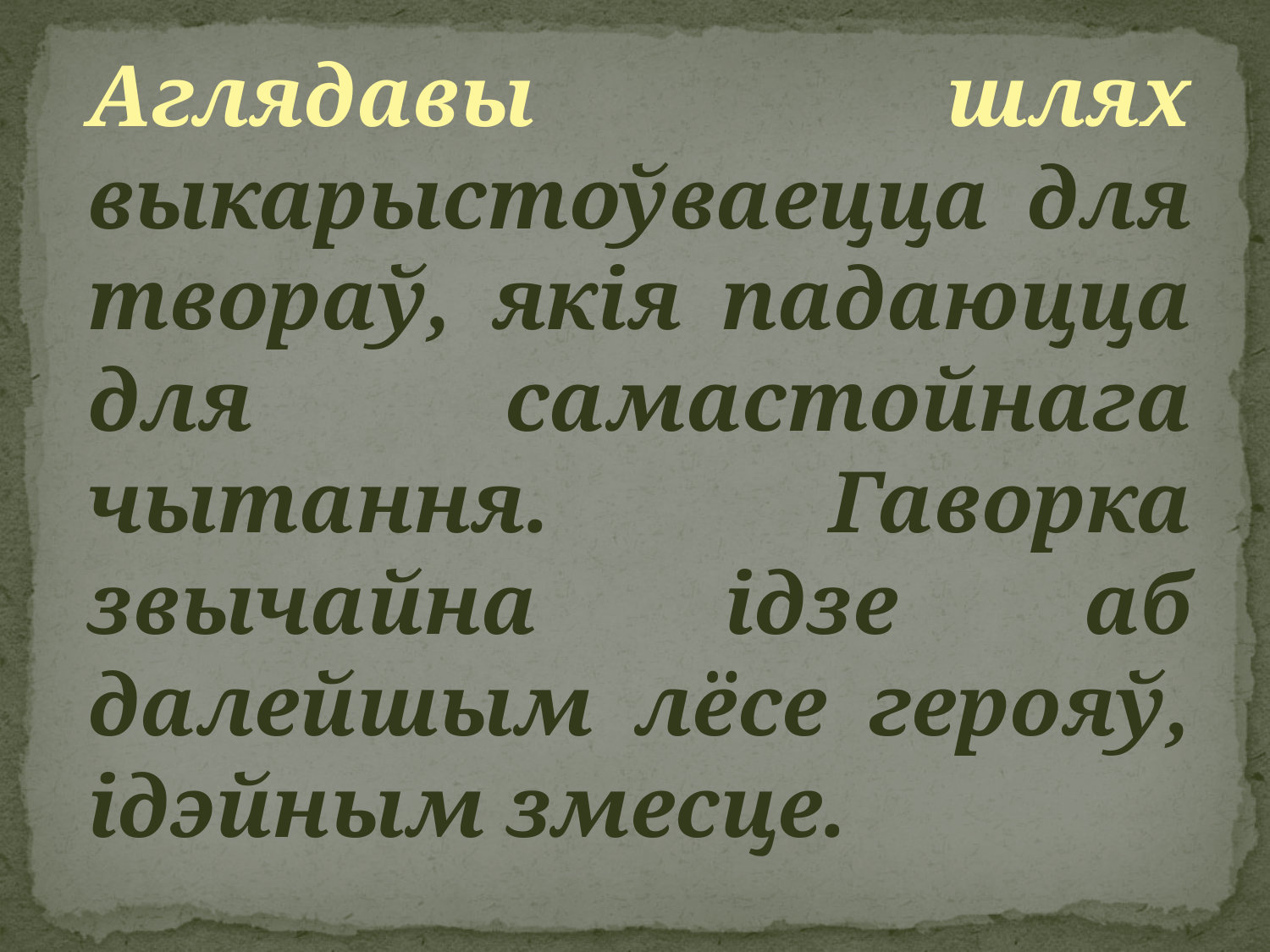

#
Аглядавы шлях выкарыстоўваецца для твораў, якія падаюцца для самастойнага чытання. Гаворка звычайна ідзе аб далейшым лёсе герояў, ідэйным змесце.